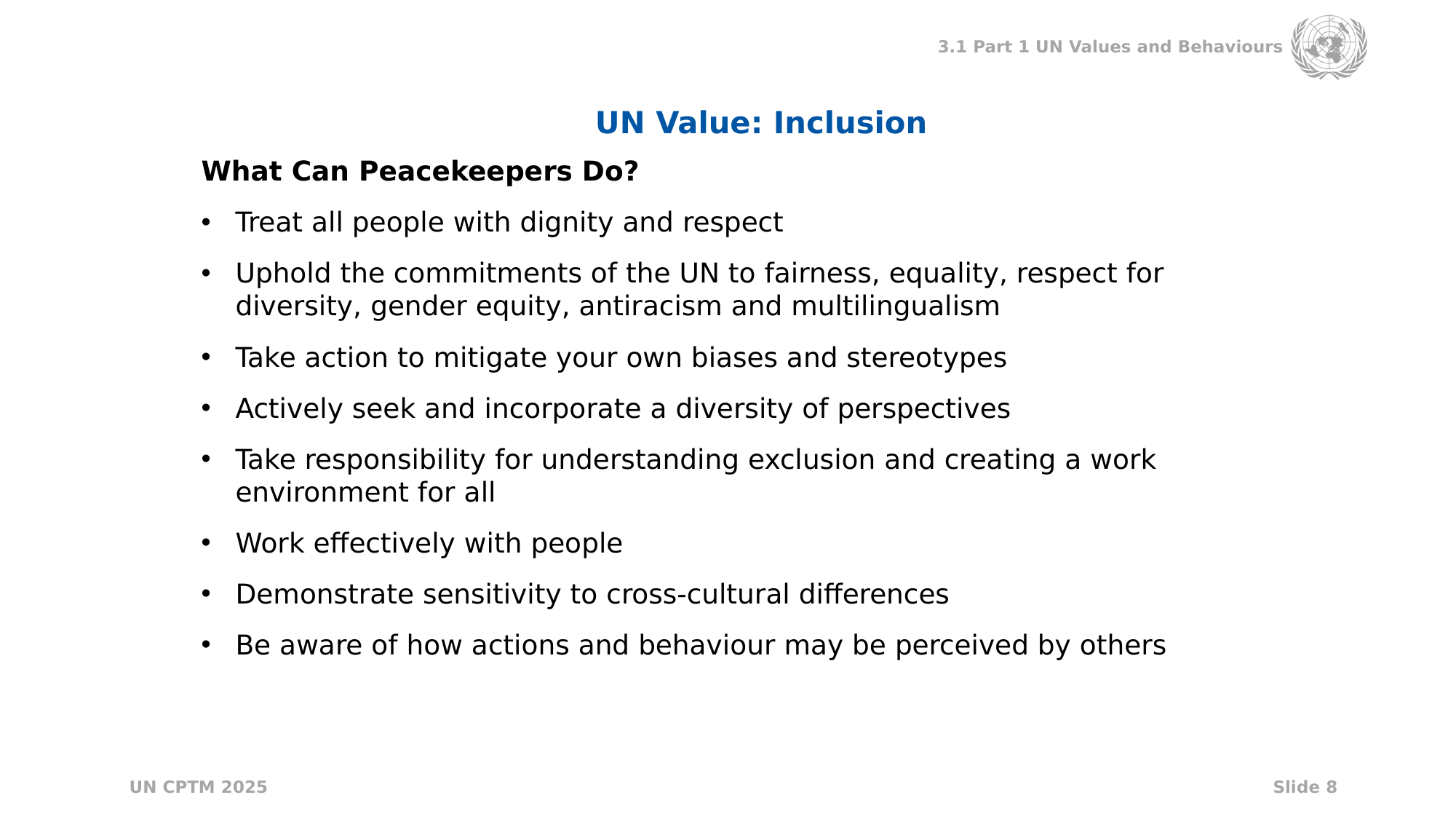

UN Value: Inclusion
What Can Peacekeepers Do?
Treat all people with dignity and respect
Uphold the commitments of the UN to fairness, equality, respect for diversity, gender equity, antiracism and multilingualism
Take action to mitigate your own biases and stereotypes
Actively seek and incorporate a diversity of perspectives
Take responsibility for understanding exclusion and creating a work environment for all
Work effectively with people
Demonstrate sensitivity to cross-cultural differences
Be aware of how actions and behaviour may be perceived by others